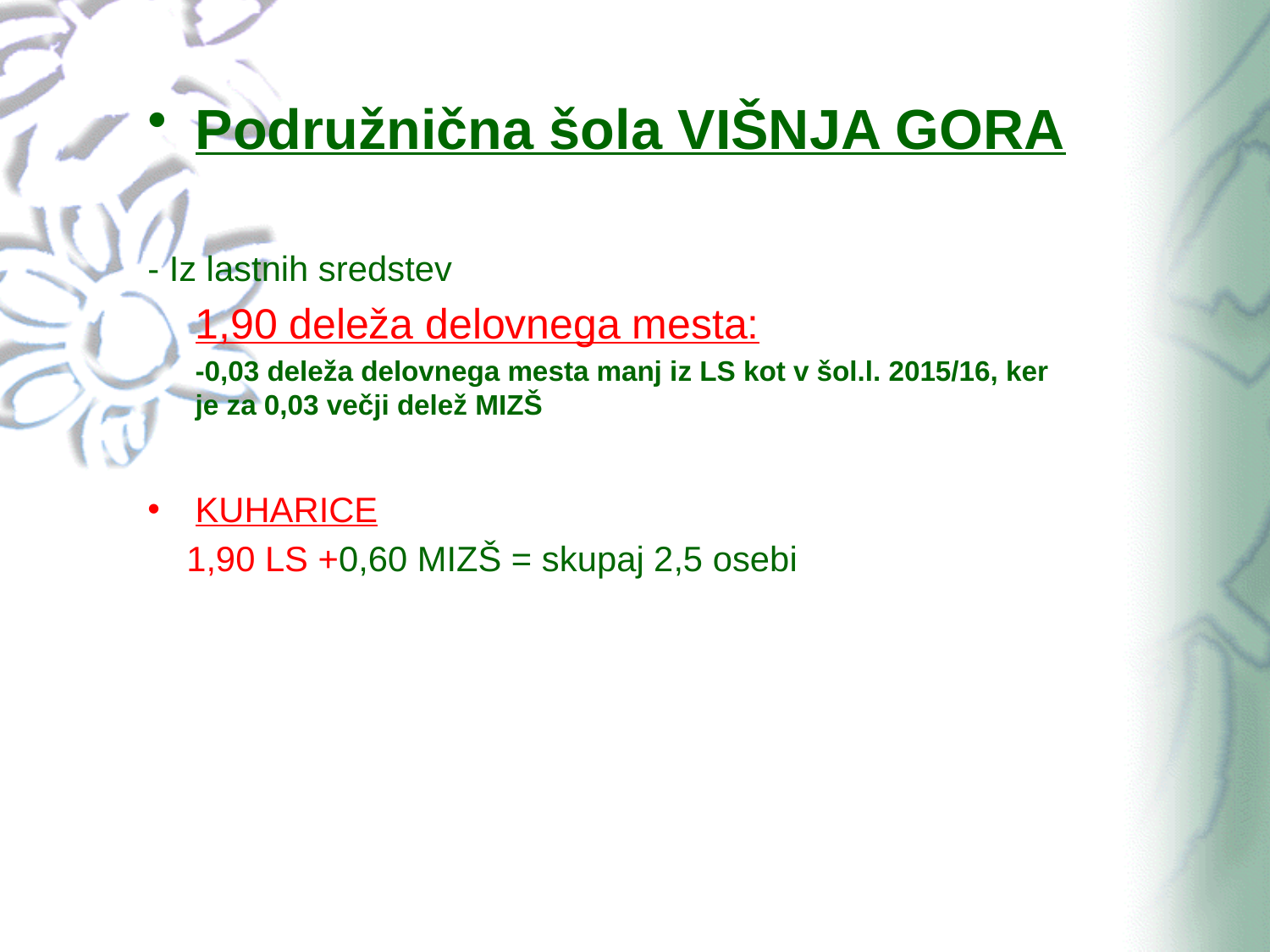

Podružnična šola VIŠNJA GORA

- Iz lastnih sredstev
	1,90 deleža delovnega mesta:
	-0,03 deleža delovnega mesta manj iz LS kot v šol.l. 2015/16, ker je za 0,03 večji delež MIZŠ

KUHARICE
    1,90 LS +0,60 MIZŠ = skupaj 2,5 osebi